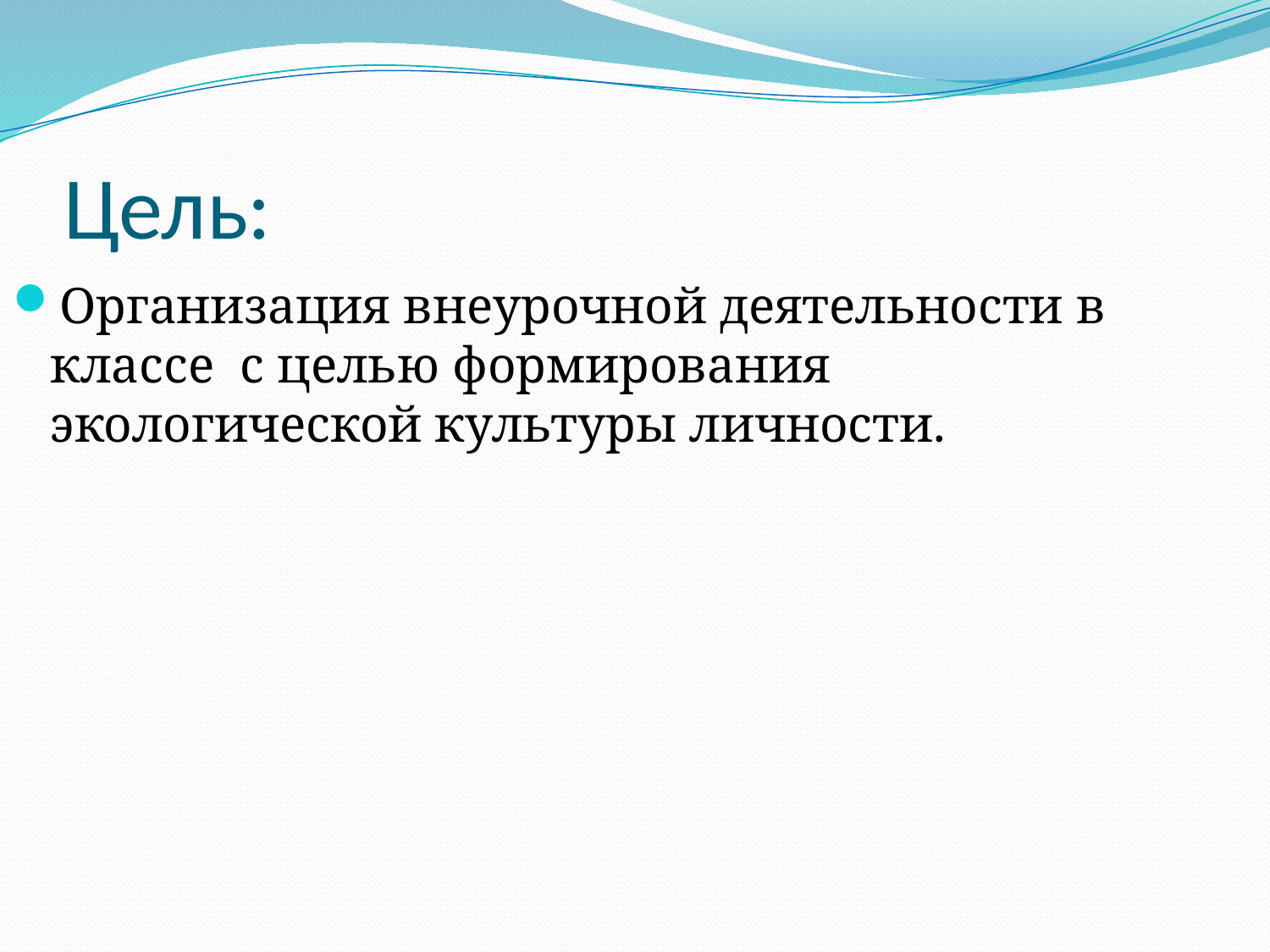

# Цель:
Организация внеурочной деятельности в классе  с целью формирования  экологической культуры личности.